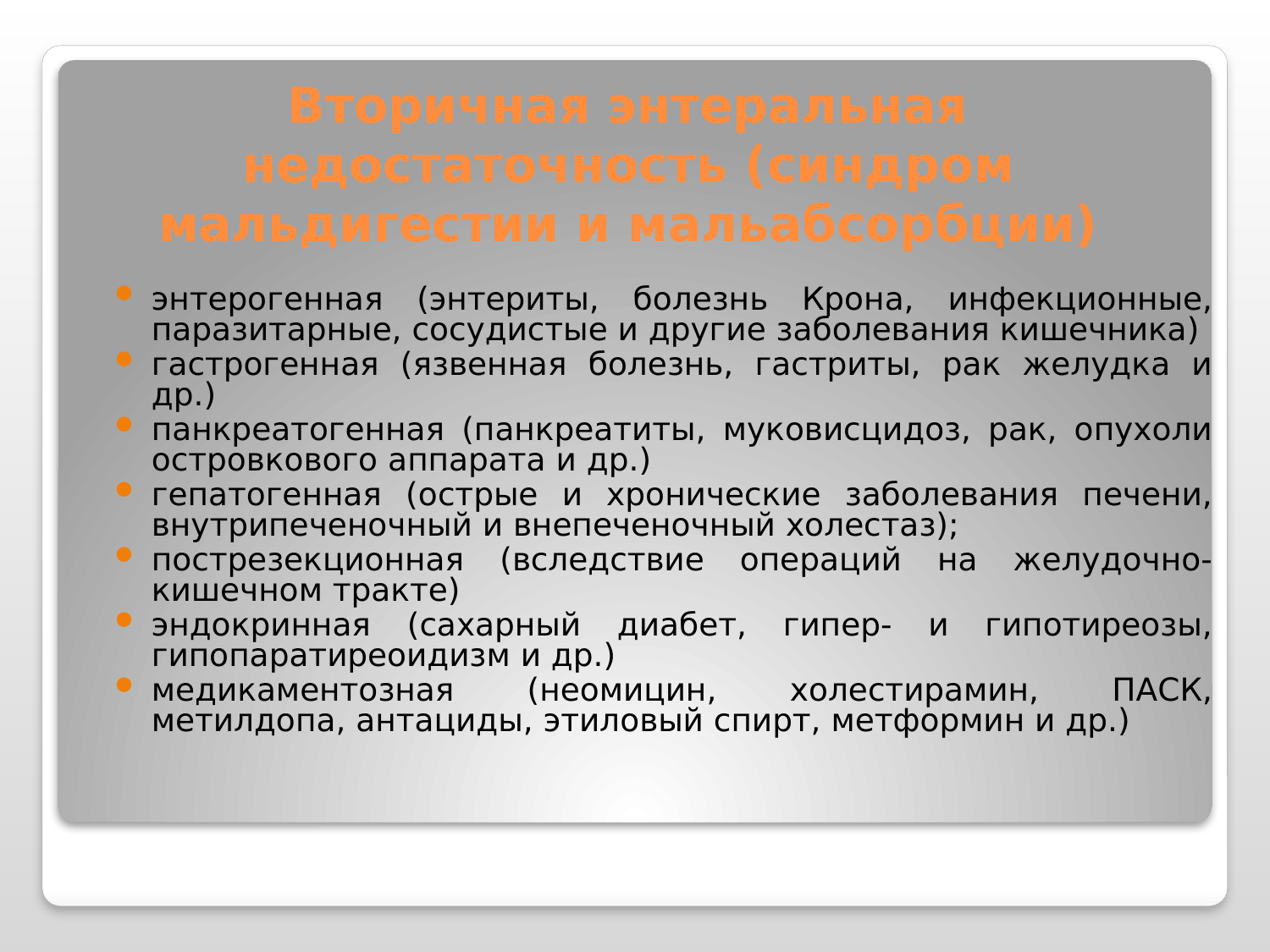

# Вторичная энтеральная недостаточность (синдром мальдигестии и мальабсорбции)

энтерогенная (энтериты, болезнь Крона, инфекционные, паразитарные, сосудистые и другие заболевания кишечника)
гастрогенная (язвенная болезнь, гастриты, рак желудка и др.)
панкреатогенная (панкреатиты, муковисцидоз, рак, опухоли островкового аппарата и др.)
гепатогенная (острые и хронические заболевания печени, внутрипеченочный и внепеченочный холестаз);
пострезекционная (вследствие операций на желудочно-кишечном тракте)
эндокринная (сахарный диабет, гипер- и гипотиреозы, гипопаратиреоидизм и др.)
медикаментозная (неомицин, холестирамин, ПАСК, метилдопа, антациды, этиловый спирт, метформин и др.)